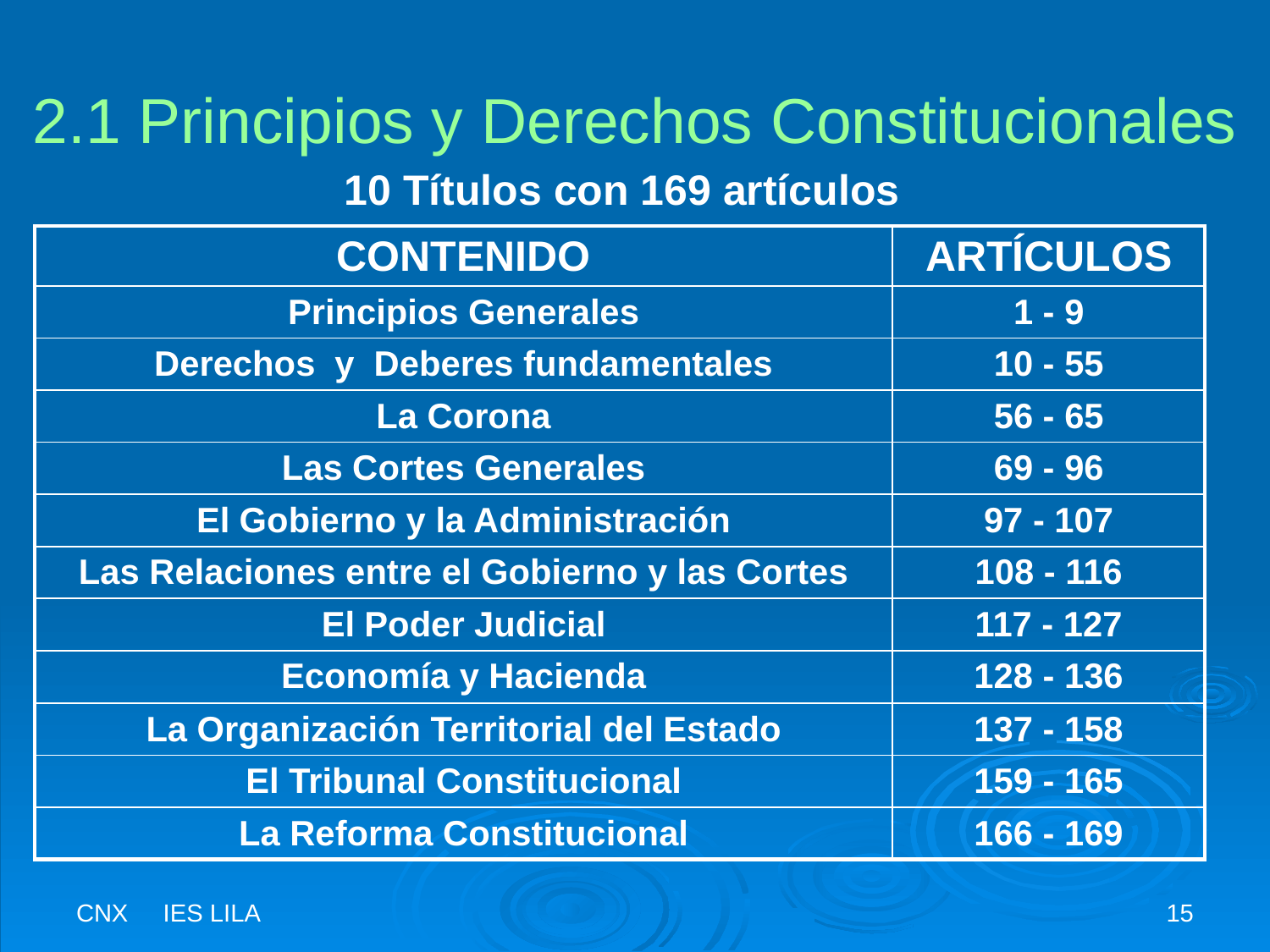

# 2.1 Principios y Derechos Constitucionales
       10 Títulos con 169 artículos

| CONTENIDO | ARTÍCULOS |
| --- | --- |
| Principios Generales | 1 - 9 |
| Derechos y Deberes fundamentales | 10 - 55 |
| La Corona | 56 - 65 |
| Las Cortes Generales | 69 - 96 |
| El Gobierno y la Administración | 97 - 107 |
| Las Relaciones entre el Gobierno y las Cortes | 108 - 116 |
| El Poder Judicial | 117 - 127 |
| Economía y Hacienda | 128 - 136 |
| La Organización Territorial del Estado | 137 - 158 |
| El Tribunal Constitucional | 159 - 165 |
| La Reforma Constitucional | 166 - 169 |
CNX     IES LILA
15